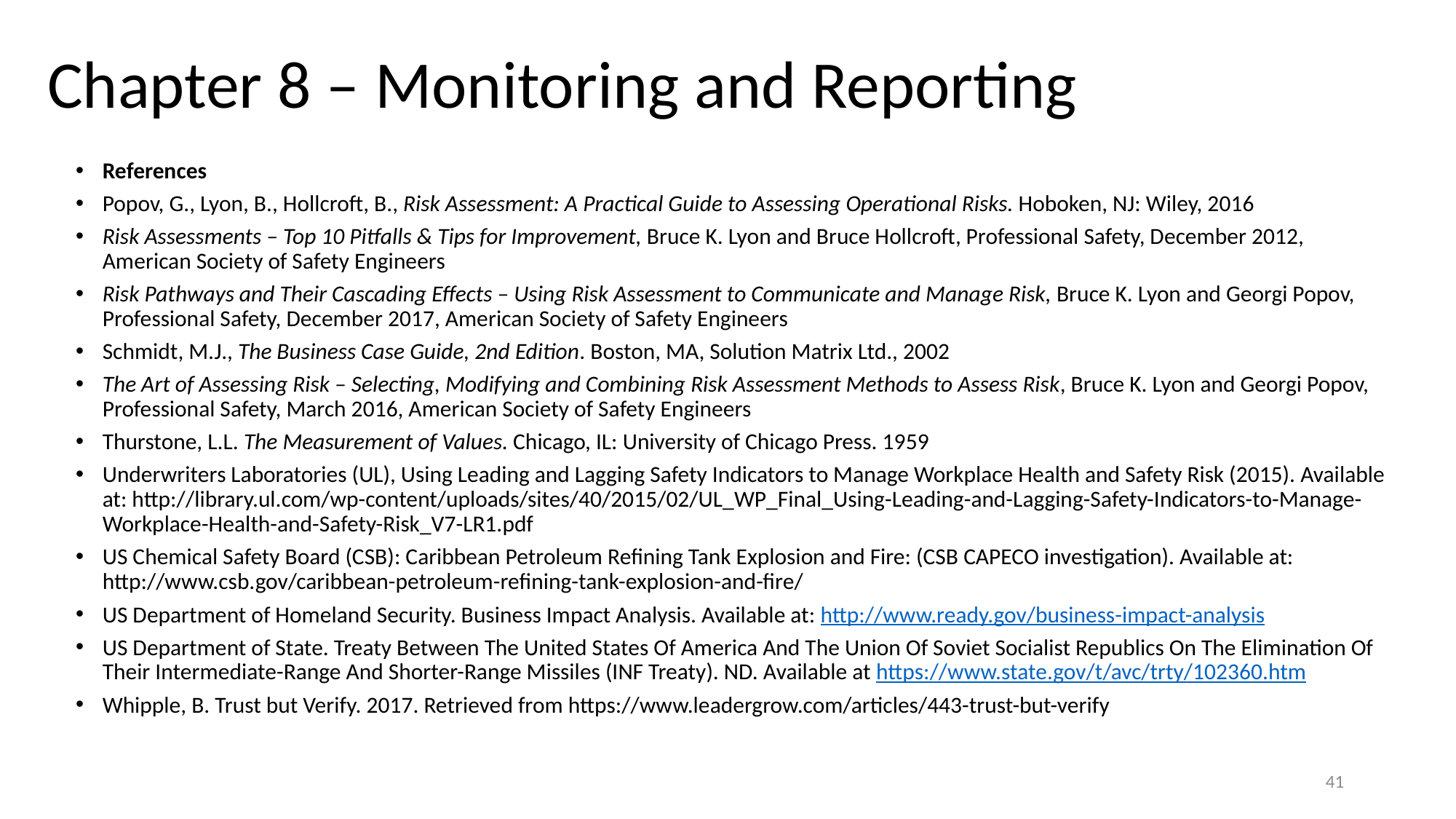

# Chapter 8 – Monitoring and Reporting
References
Popov, G., Lyon, B., Hollcroft, B., Risk Assessment: A Practical Guide to Assessing Operational Risks. Hoboken, NJ: Wiley, 2016
Risk Assessments – Top 10 Pitfalls & Tips for Improvement, Bruce K. Lyon and Bruce Hollcroft, Professional Safety, December 2012, American Society of Safety Engineers
Risk Pathways and Their Cascading Effects – Using Risk Assessment to Communicate and Manage Risk, Bruce K. Lyon and Georgi Popov, Professional Safety, December 2017, American Society of Safety Engineers
Schmidt, M.J., The Business Case Guide, 2nd Edition. Boston, MA, Solution Matrix Ltd., 2002
The Art of Assessing Risk – Selecting, Modifying and Combining Risk Assessment Methods to Assess Risk, Bruce K. Lyon and Georgi Popov, Professional Safety, March 2016, American Society of Safety Engineers
Thurstone, L.L. The Measurement of Values. Chicago, IL: University of Chicago Press. 1959
Underwriters Laboratories (UL), Using Leading and Lagging Safety Indicators to Manage Workplace Health and Safety Risk (2015). Available at: http://library.ul.com/wp-content/uploads/sites/40/2015/02/UL_WP_Final_Using-Leading-and-Lagging-Safety-Indicators-to-Manage-Workplace-Health-and-Safety-Risk_V7-LR1.pdf
US Chemical Safety Board (CSB): Caribbean Petroleum Refining Tank Explosion and Fire: (CSB CAPECO investigation). Available at: http://www.csb.gov/caribbean-petroleum-refining-tank-explosion-and-fire/
US Department of Homeland Security. Business Impact Analysis. Available at: http://www.ready.gov/business-impact-analysis
US Department of State. Treaty Between The United States Of America And The Union Of Soviet Socialist Republics On The Elimination Of Their Intermediate-Range And Shorter-Range Missiles (INF Treaty). ND. Available at https://www.state.gov/t/avc/trty/102360.htm
Whipple, B. Trust but Verify. 2017. Retrieved from https://www.leadergrow.com/articles/443-trust-but-verify
41